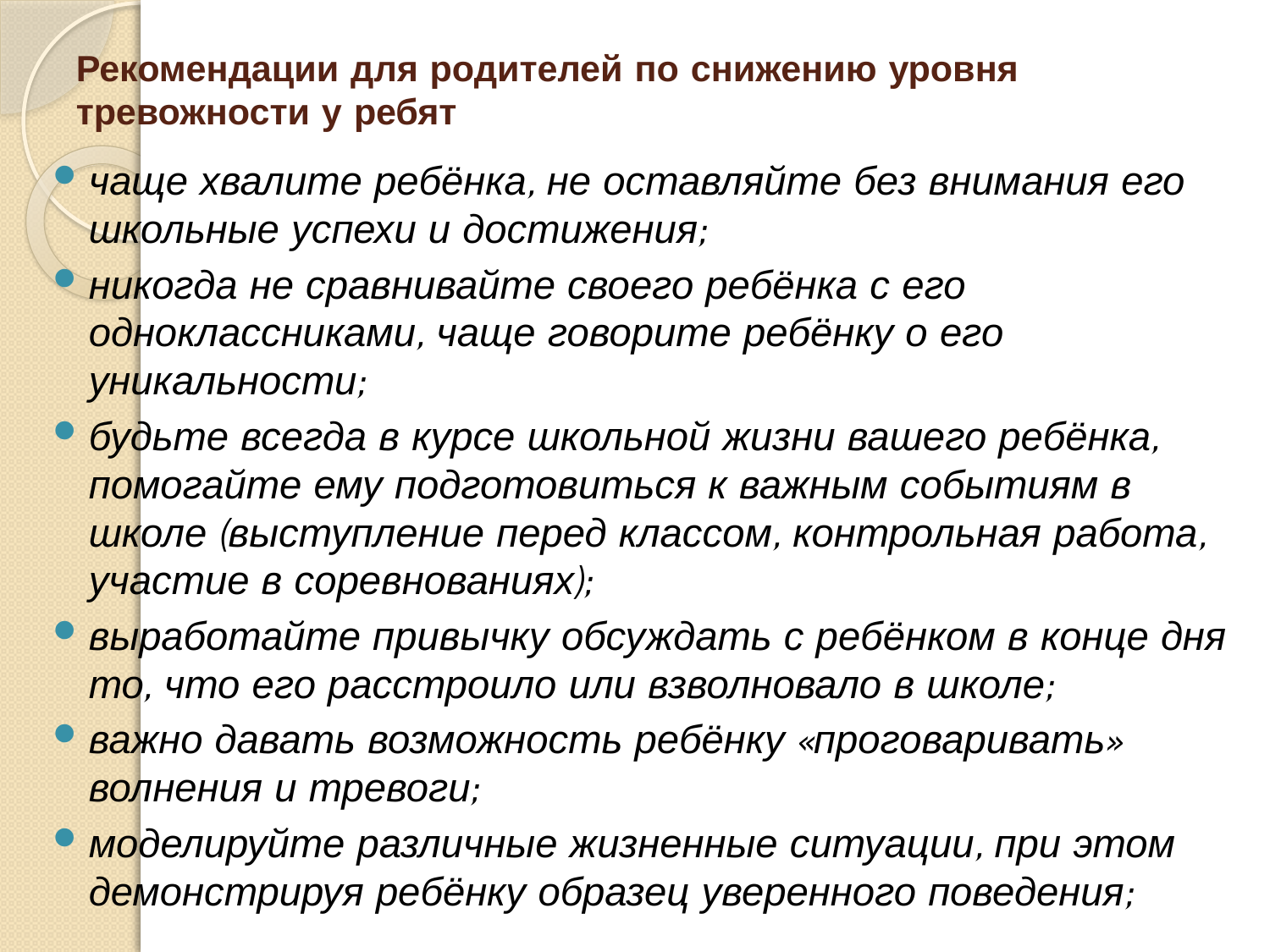

# Рекомендации для родителей по снижению уровня тревожности у ребят
чаще хвалите ребёнка, не оставляйте без внимания его школьные успехи и достижения;
никогда не сравнивайте своего ребёнка с его одноклассниками, чаще говорите ребёнку о его уникальности;
будьте всегда в курсе школьной жизни вашего ребёнка, помогайте ему подготовиться к важным событиям в школе (выступление перед классом, контрольная работа, участие в соревнованиях);
выработайте привычку обсуждать с ребёнком в конце дня то, что его расстроило или взволновало в школе;
важно давать возможность ребёнку «проговаривать» волнения и тревоги;
моделируйте различные жизненные ситуации, при этом демонстрируя ребёнку образец уверенного поведения;